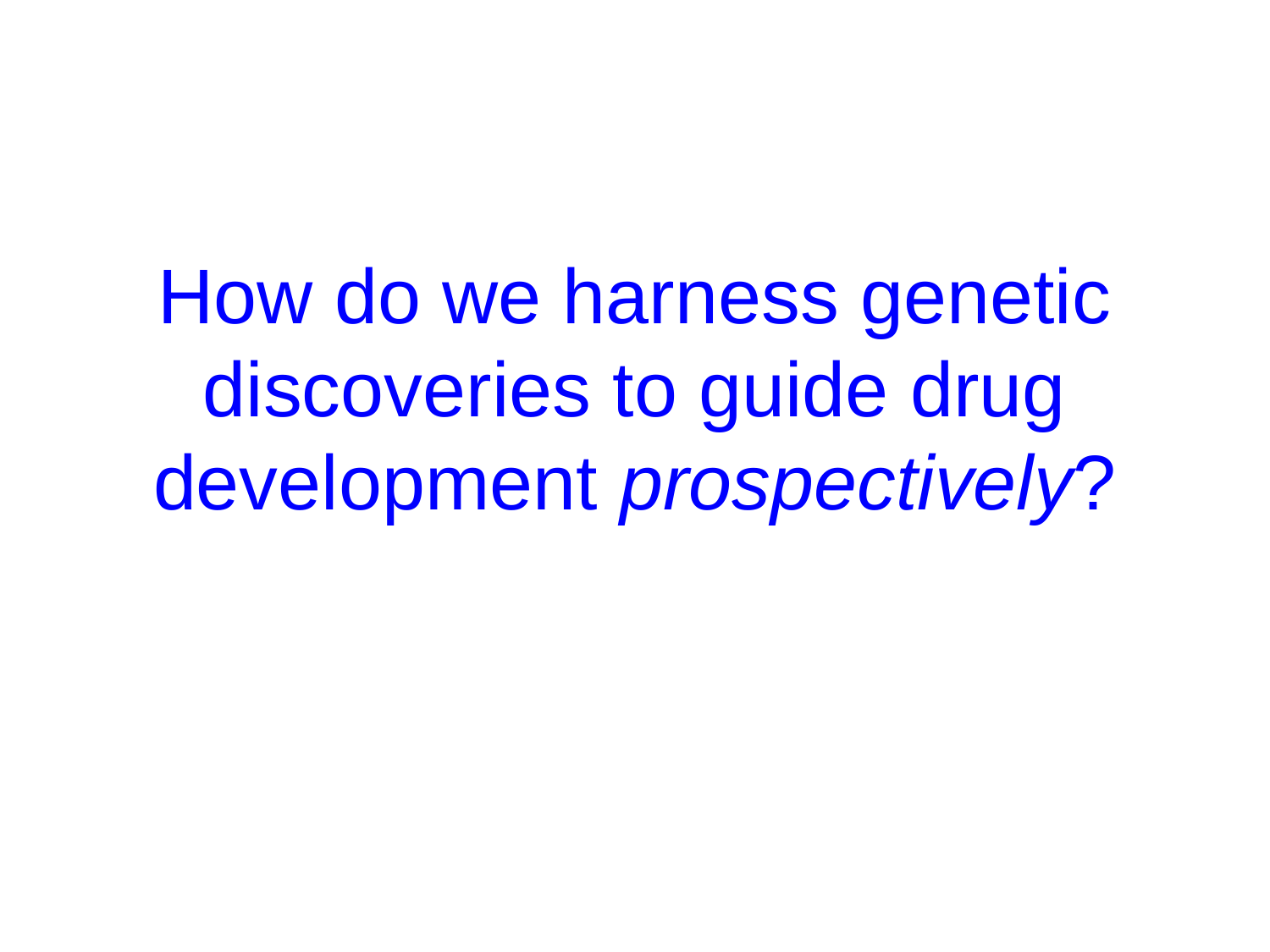

# How do we harness genetic discoveries to guide drug development prospectively?